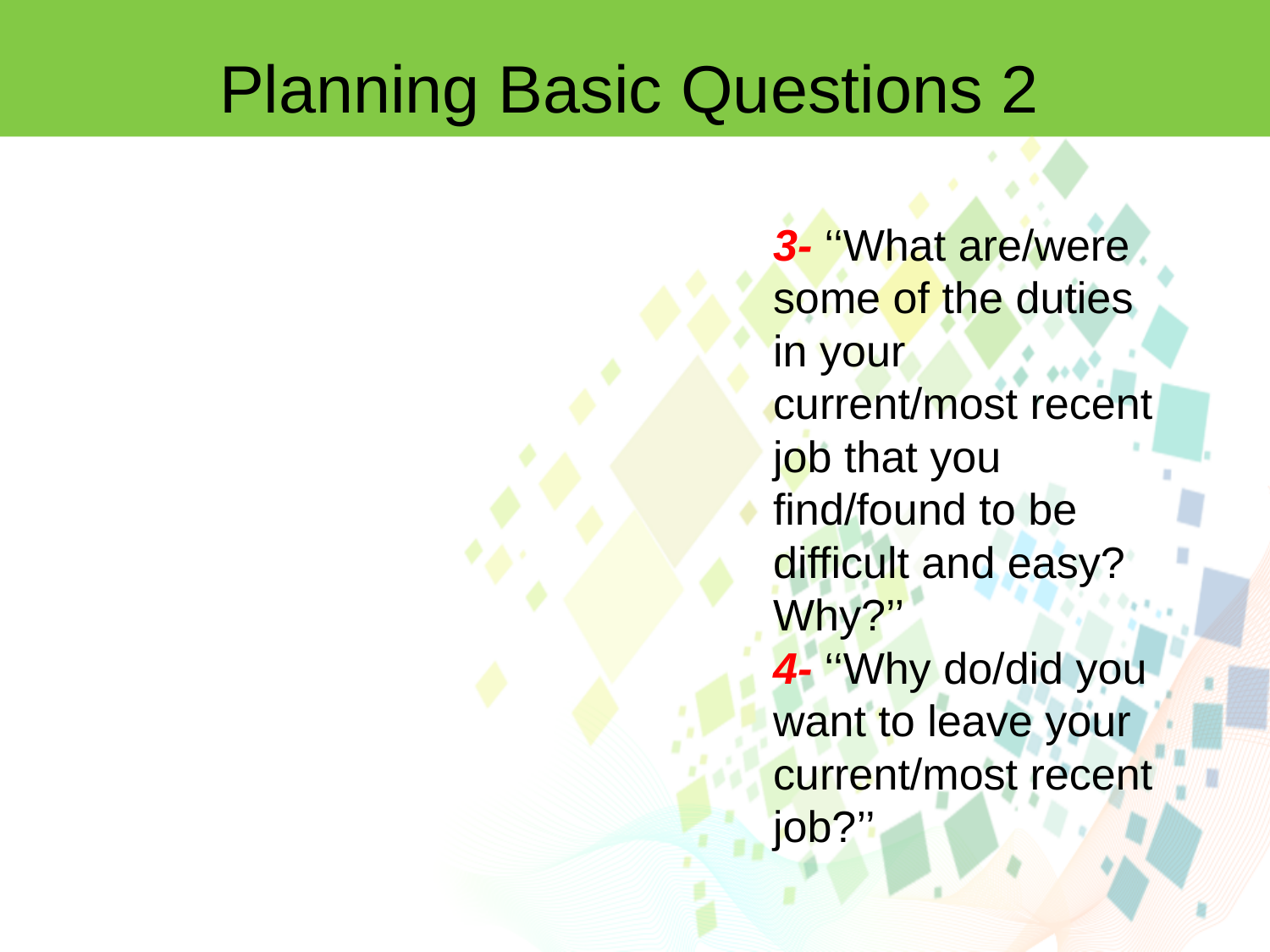

Planning Basic Questions 2
3- ‘‘What are/were some of the duties in your current/most recent job that you find/found to be difficult and easy? Why?’’
4- ‘‘Why do/did you want to leave your current/most recent job?’’